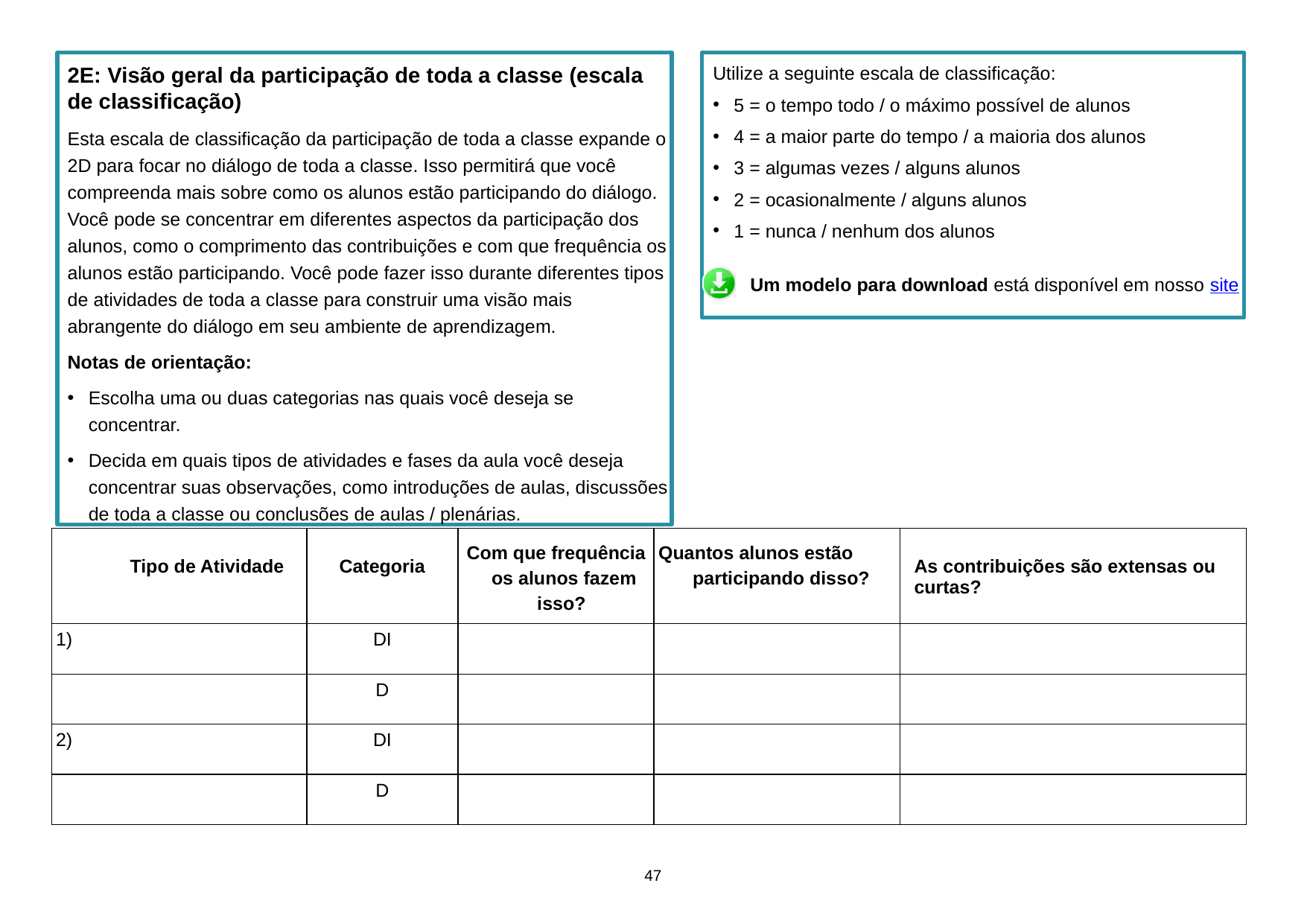

2E: Visão geral da participação de toda a classe (escala de classificação)
Esta escala de classificação da participação de toda a classe expande o 2D para focar no diálogo de toda a classe. Isso permitirá que você compreenda mais sobre como os alunos estão participando do diálogo. Você pode se concentrar em diferentes aspectos da participação dos alunos, como o comprimento das contribuições e com que frequência os alunos estão participando. Você pode fazer isso durante diferentes tipos de atividades de toda a classe para construir uma visão mais abrangente do diálogo em seu ambiente de aprendizagem.
Notas de orientação:
Escolha uma ou duas categorias nas quais você deseja se concentrar.
Decida em quais tipos de atividades e fases da aula você deseja concentrar suas observações, como introduções de aulas, discussões de toda a classe ou conclusões de aulas / plenárias.
Utilize a seguinte escala de classificação:
5 = o tempo todo / o máximo possível de alunos
4 = a maior parte do tempo / a maioria dos alunos
3 = algumas vezes / alguns alunos
2 = ocasionalmente / alguns alunos
1 = nunca / nenhum dos alunos

Um modelo para download está disponível em nosso site

| Tipo de Atividade | Categoria | Com que frequência os alunos fazem isso? | Quantos alunos estão participando disso? | As contribuições são extensas ou curtas? |
| --- | --- | --- | --- | --- |
| 1) | DI |  |  |  |
|  | D |  |  |  |
| 2) | DI |  |  |  |
|  | D |  |  |  |
47